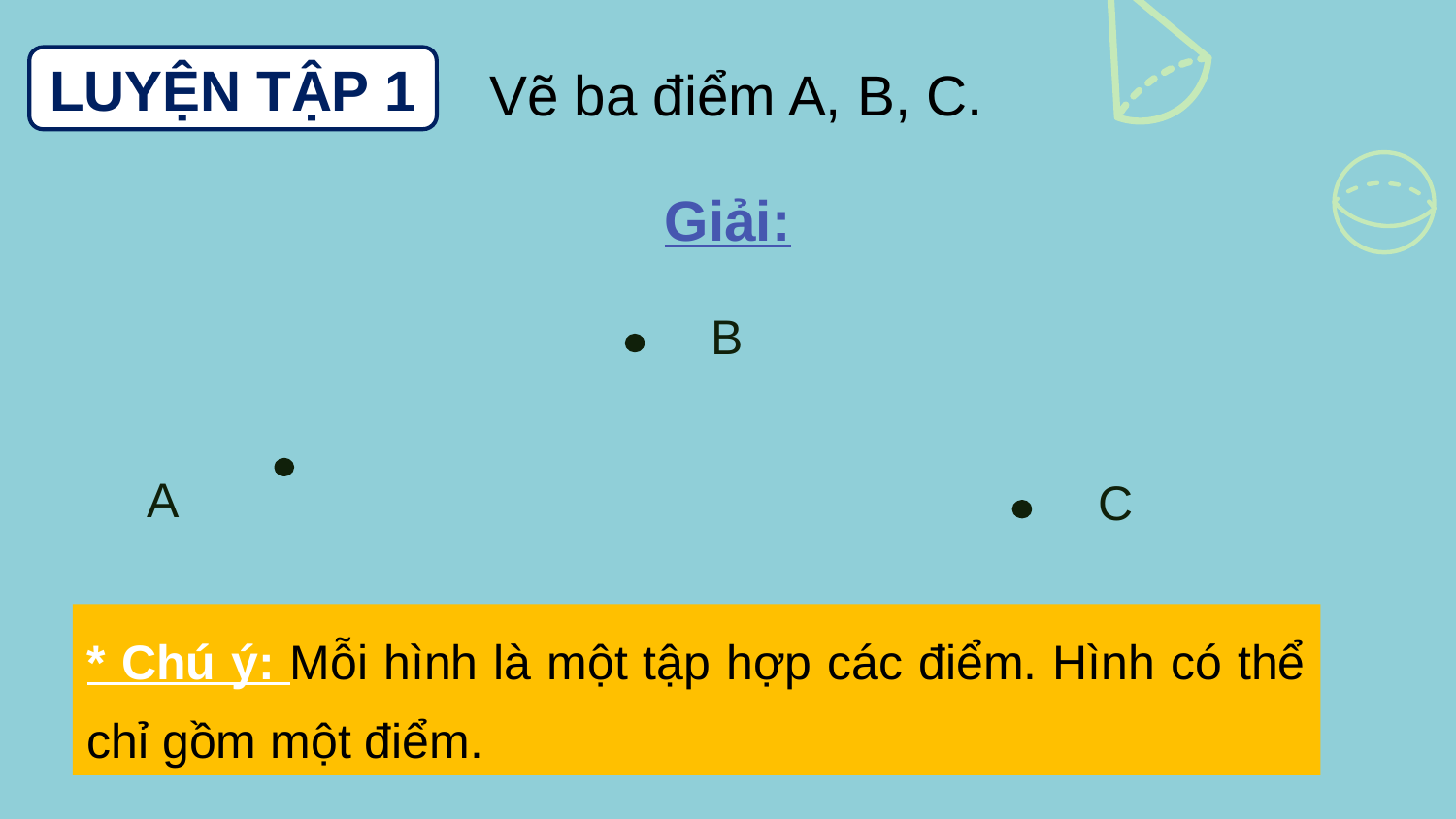

LUYỆN TẬP 1
Vẽ ba điểm A, B, C.
Giải:
B

A
C

* Chú ý: Mỗi hình là một tập hợp các điểm. Hình có thể chỉ gồm một điểm.